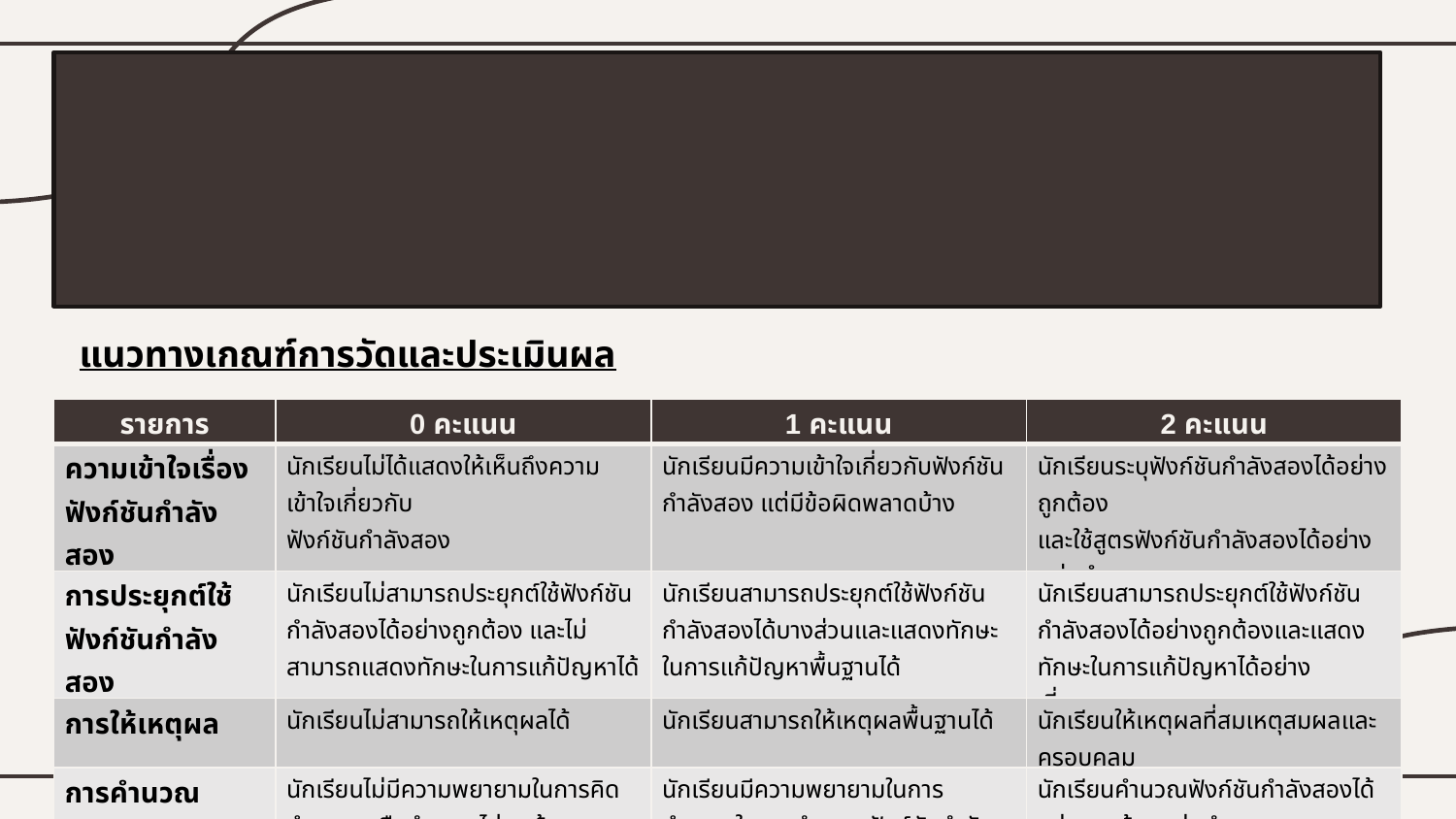

แนวทางเกณฑ์การวัดและประเมินผล
| รายการ | 0 คะแนน | 1 คะแนน | 2 คะแนน |
| --- | --- | --- | --- |
| ความเข้าใจเรื่องฟังก์ชันกำลังสอง | นักเรียนไม่ได้แสดงให้เห็นถึงความเข้าใจเกี่ยวกับ ฟังก์ชันกำลังสอง | นักเรียนมีความเข้าใจเกี่ยวกับฟังก์ชันกำลังสอง แต่มีข้อผิดพลาดบ้าง | นักเรียนระบุฟังก์ชันกำลังสองได้อย่างถูกต้อง และใช้สูตรฟังก์ชันกำลังสองได้อย่างแม่นยำ |
| การประยุกต์ใช้ฟังก์ชันกำลังสอง | นักเรียนไม่สามารถประยุกต์ใช้ฟังก์ชันกำลังสองได้อย่างถูกต้อง และไม่สามารถแสดงทักษะในการแก้ปัญหาได้ | นักเรียนสามารถประยุกต์ใช้ฟังก์ชันกำลังสองได้บางส่วนและแสดงทักษะในการแก้ปัญหาพื้นฐานได้ | นักเรียนสามารถประยุกต์ใช้ฟังก์ชันกำลังสองได้อย่างถูกต้องและแสดงทักษะในการแก้ปัญหาได้อย่างเชี่ยวชาญ |
| การให้เหตุผล | นักเรียนไม่สามารถให้เหตุผลได้ | นักเรียนสามารถให้เหตุผลพื้นฐานได้ | นักเรียนให้เหตุผลที่สมเหตุสมผลและครอบคลุม |
| การคำนวณปริมาตร | นักเรียนไม่มีความพยายามในการคิดคำนวณ หรือคำนวณไม่ถูกต้อง | นักเรียนมีความพยายามในการคำนวณในการคำนวณฟังก์ชันกำลังสอง หรือมีการคำนวณถูกต้องในบางส่วน | นักเรียนคำนวณฟังก์ชันกำลังสองได้อย่างถูกต้องแม่นยำ |